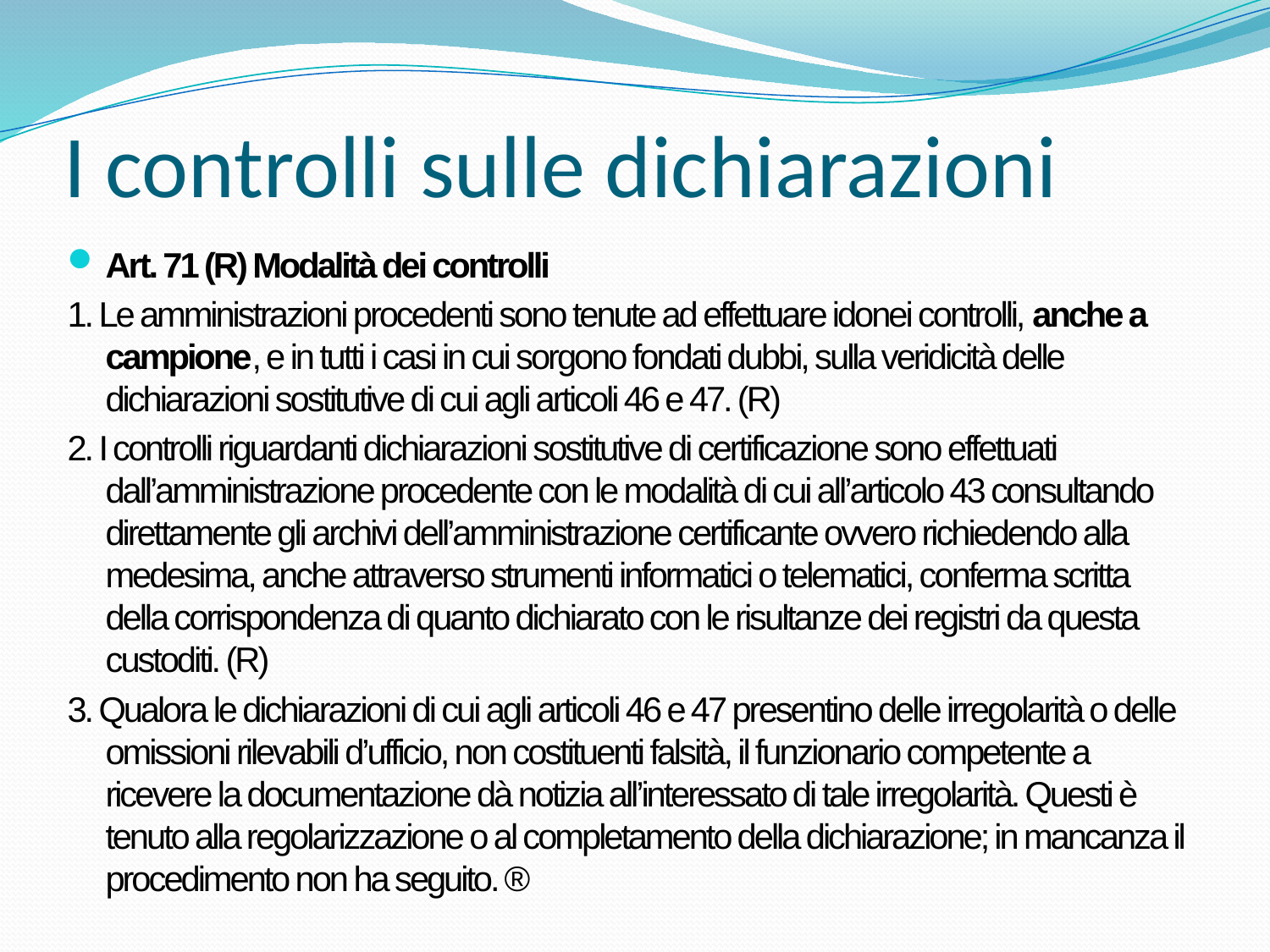

# I controlli sulle dichiarazioni
Art. 71 (R) Modalità dei controlli
1. Le amministrazioni procedenti sono tenute ad effettuare idonei controlli, anche a campione, e in tutti i casi in cui sorgono fondati dubbi, sulla veridicità delle dichiarazioni sostitutive di cui agli articoli 46 e 47. (R)
2. I controlli riguardanti dichiarazioni sostitutive di certificazione sono effettuati dall’amministrazione procedente con le modalità di cui all’articolo 43 consultando direttamente gli archivi dell’amministrazione certificante ovvero richiedendo alla medesima, anche attraverso strumenti informatici o telematici, conferma scritta della corrispondenza di quanto dichiarato con le risultanze dei registri da questa custoditi. (R)
3. Qualora le dichiarazioni di cui agli articoli 46 e 47 presentino delle irregolarità o delle omissioni rilevabili d’ufficio, non costituenti falsità, il funzionario competente a ricevere la documentazione dà notizia all’interessato di tale irregolarità. Questi è tenuto alla regolarizzazione o al completamento della dichiarazione; in mancanza il procedimento non ha seguito. ®